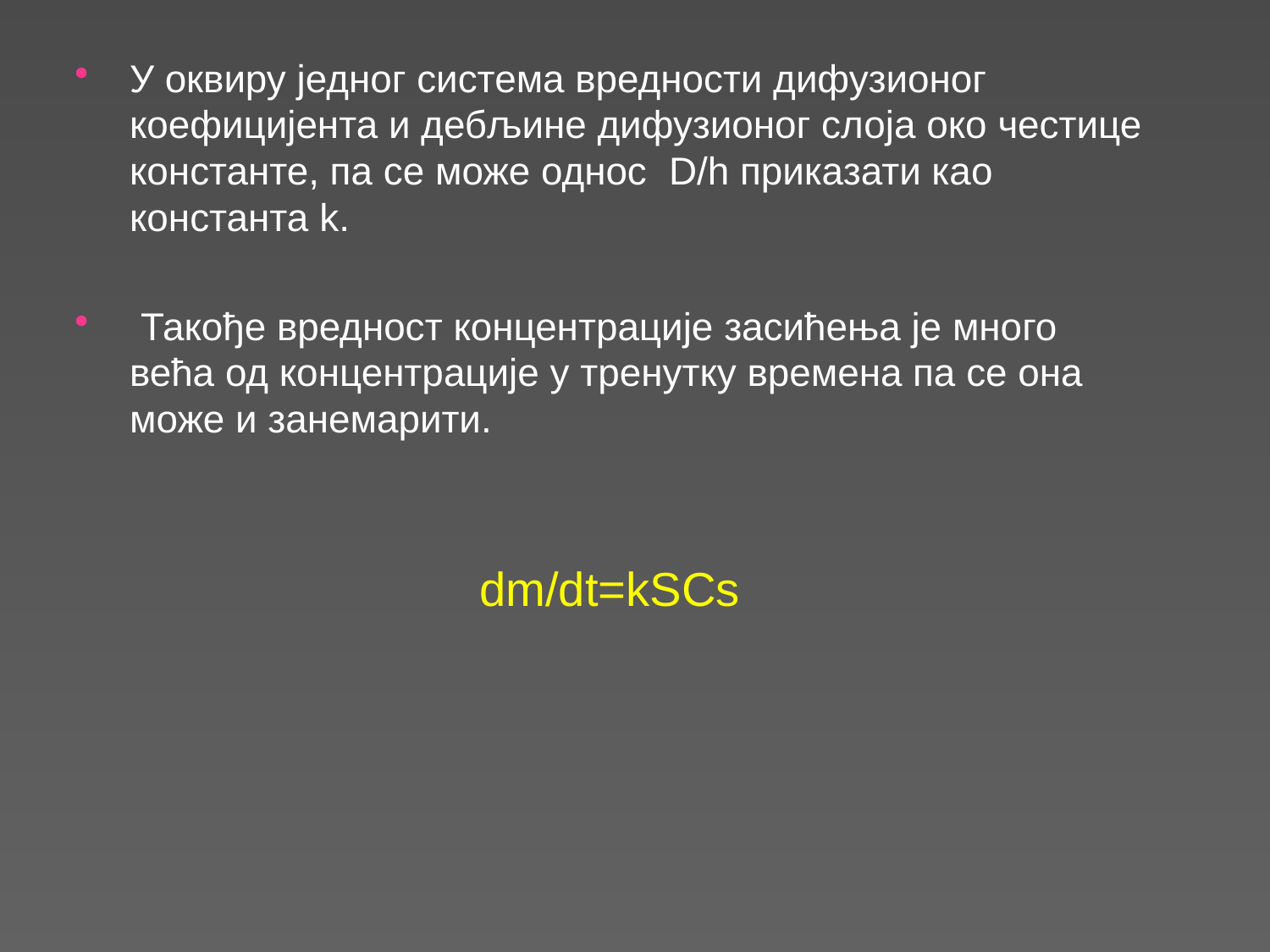

У оквиру једног система вредности дифузионог коефицијента и дебљине дифузионог слоја око честице константе, па се може однос  D/h приказати као константа k.

 Такође вредност концентрације засићења је много већа од концентрације у тренутку времена па се она може и занемарити.

dm/dt=kSCs